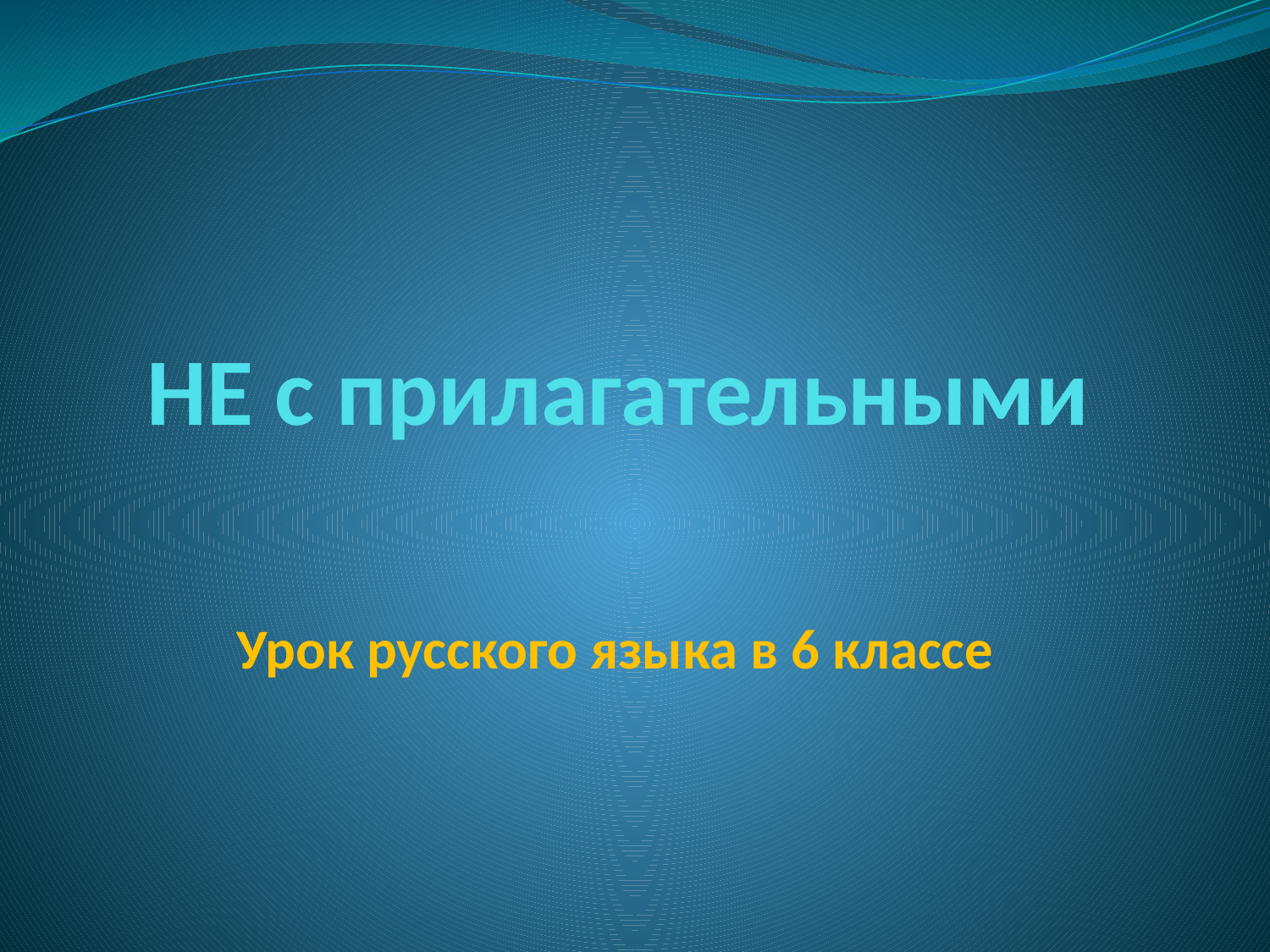

# НЕ с прилагательными

Урок русского языка в 6 классе